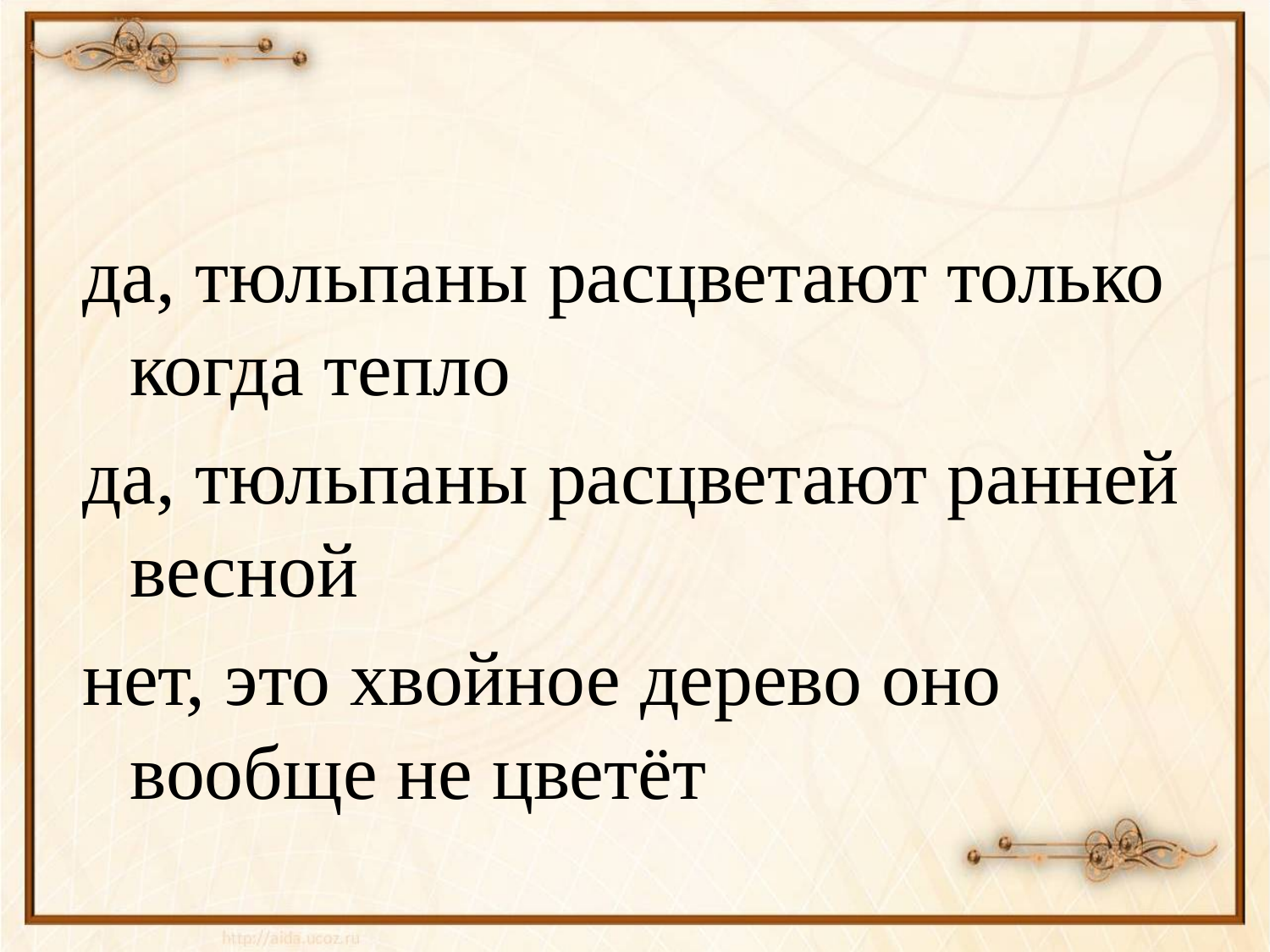

да, тюльпаны расцветают только когда тепло
да, тюльпаны расцветают ранней весной
нет, это хвойное дерево оно вообще не цветёт